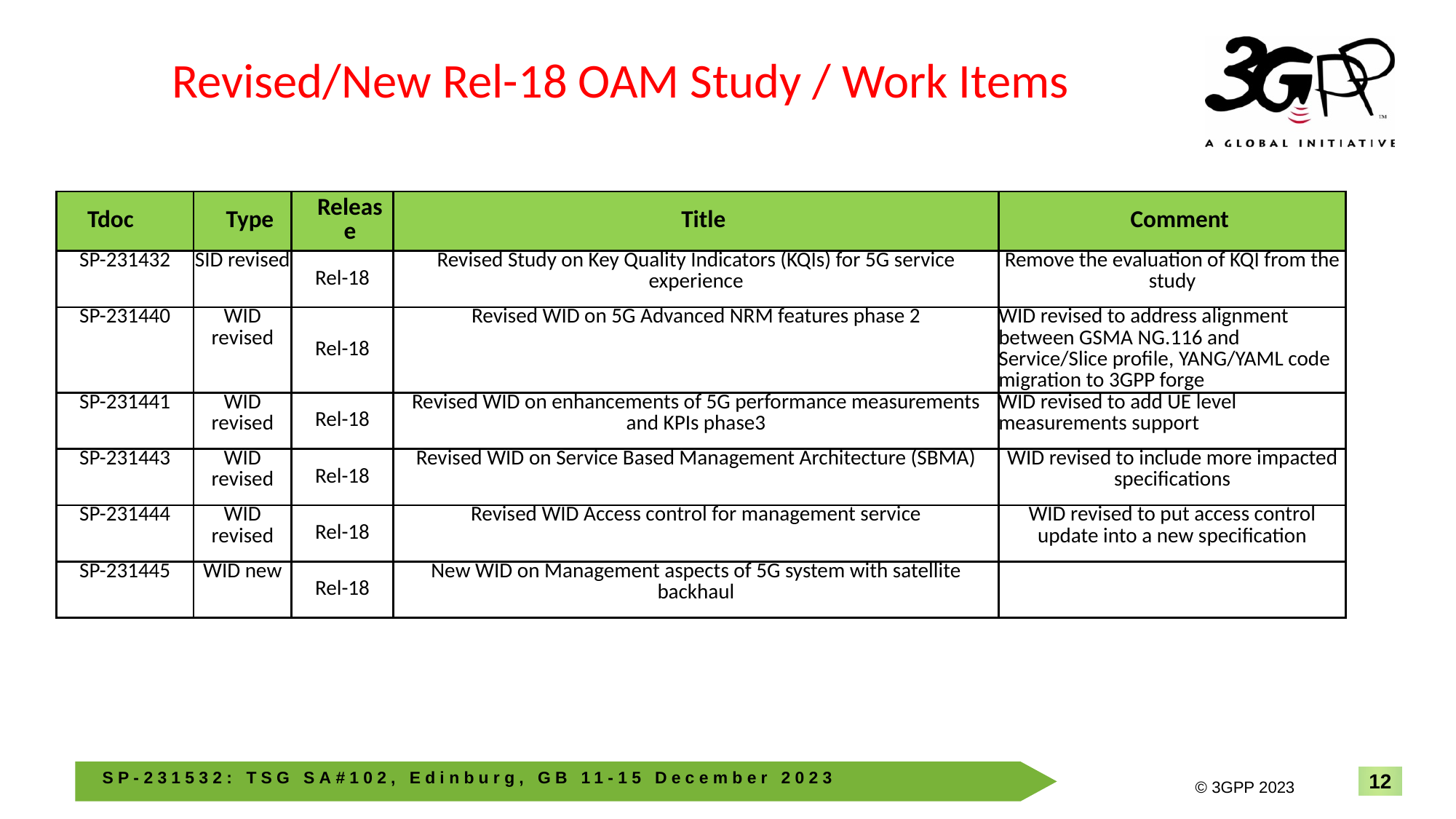

Revised/New Rel-18 OAM Study / Work Items
| Tdoc | Type | Release | Title | Comment |
| --- | --- | --- | --- | --- |
| SP-231432 | SID revised | Rel-18 | Revised Study on Key Quality Indicators (KQIs) for 5G service experience | Remove the evaluation of KQI from the study |
| SP-231440 | WID revised | Rel-18 | Revised WID on 5G Advanced NRM features phase 2 | WID revised to address alignment between GSMA NG.116 and Service/Slice profile, YANG/YAML code migration to 3GPP forge |
| SP-231441 | WID revised | Rel-18 | Revised WID on enhancements of 5G performance measurements and KPIs phase3 | WID revised to add UE level measurements support |
| SP-231443 | WID revised | Rel-18 | Revised WID on Service Based Management Architecture (SBMA) | WID revised to include more impacted specifications |
| SP-231444 | WID revised | Rel-18 | Revised WID Access control for management service | WID revised to put access control update into a new specification |
| SP-231445 | WID new | Rel-18 | New WID on Management aspects of 5G system with satellite backhaul |  |